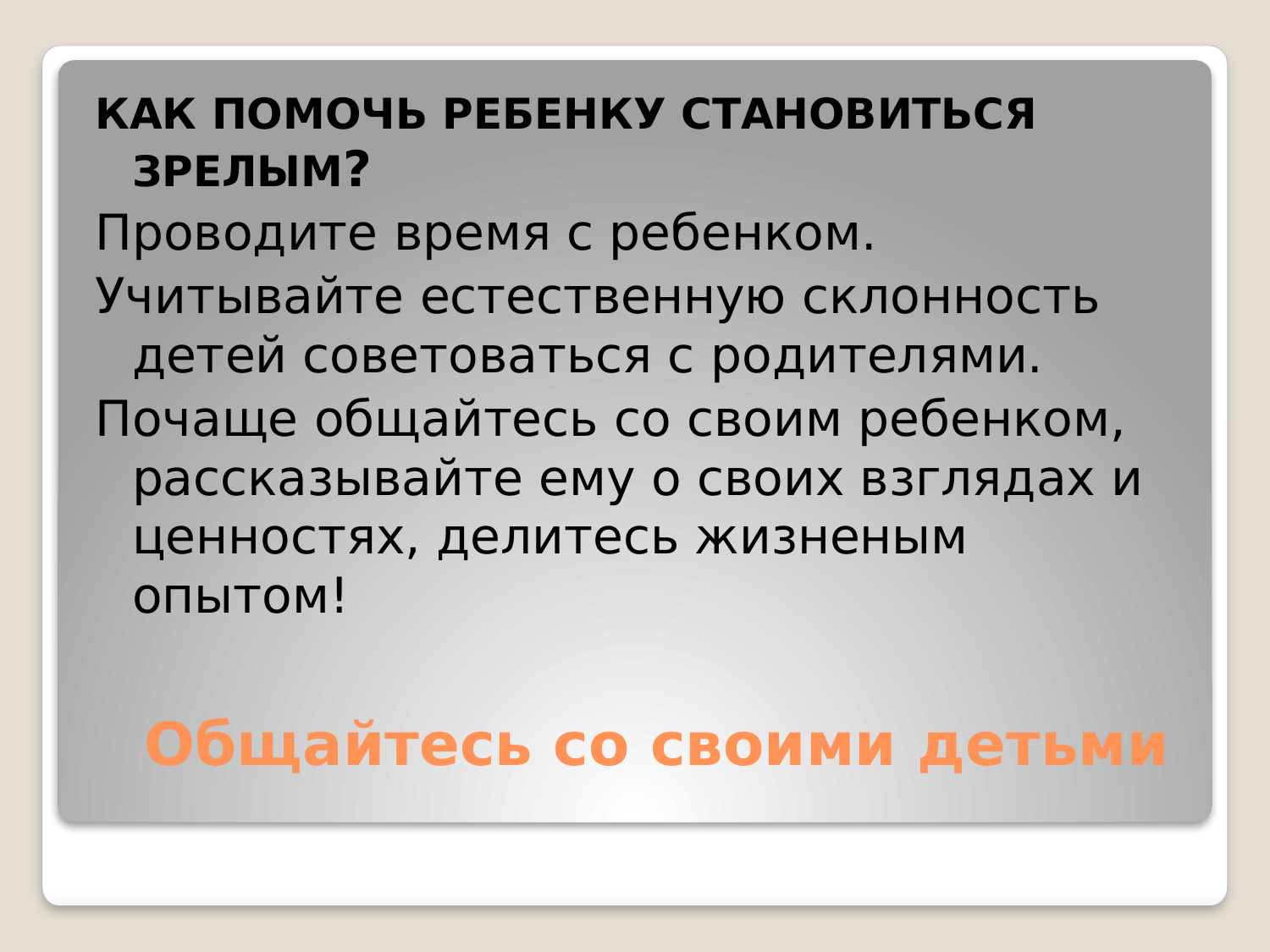

КАК ПОМОЧЬ РЕБЕНКУ СТАНОВИТЬСЯ ЗРЕЛЫМ?
Проводите время с ребенком.
Учитывайте естественную склонность детей советоваться с родителями.
Почаще общайтесь со своим ребенком, рассказывайте ему о своих взглядах и ценностях, делитесь жизненым опытом!
# Общайтесь со своими детьми